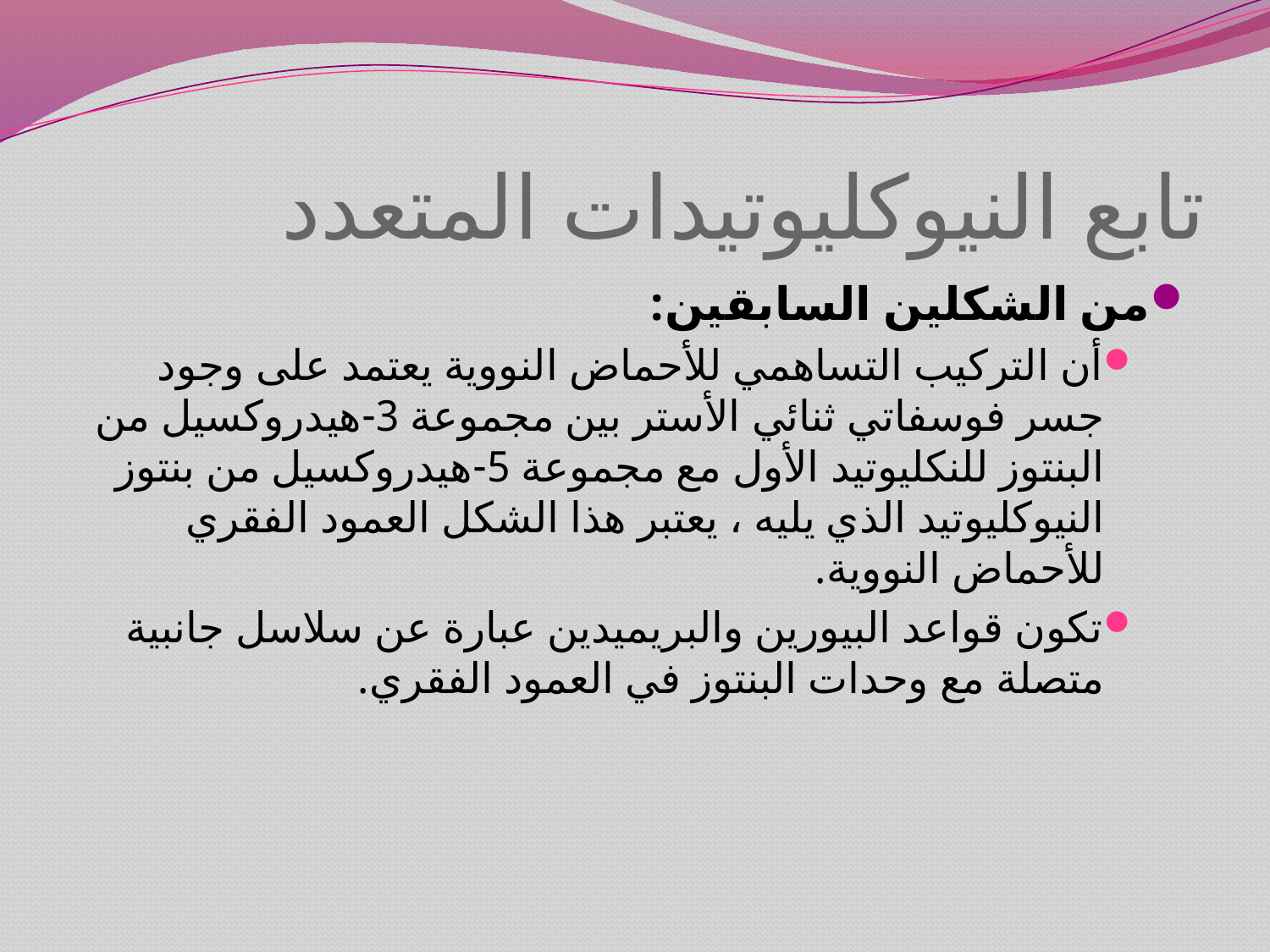

# تابع النيوكليوتيدات المتعدد
من الشكلين السابقين:
أن التركيب التساهمي للأحماض النووية يعتمد على وجود جسر فوسفاتي ثنائي الأستر بين مجموعة 3-هيدروكسيل من البنتوز للنكليوتيد الأول مع مجموعة 5-هيدروكسيل من بنتوز النيوكليوتيد الذي يليه ، يعتبر هذا الشكل العمود الفقري للأحماض النووية.
تكون قواعد البيورين والبريميدين عبارة عن سلاسل جانبية متصلة مع وحدات البنتوز في العمود الفقري.